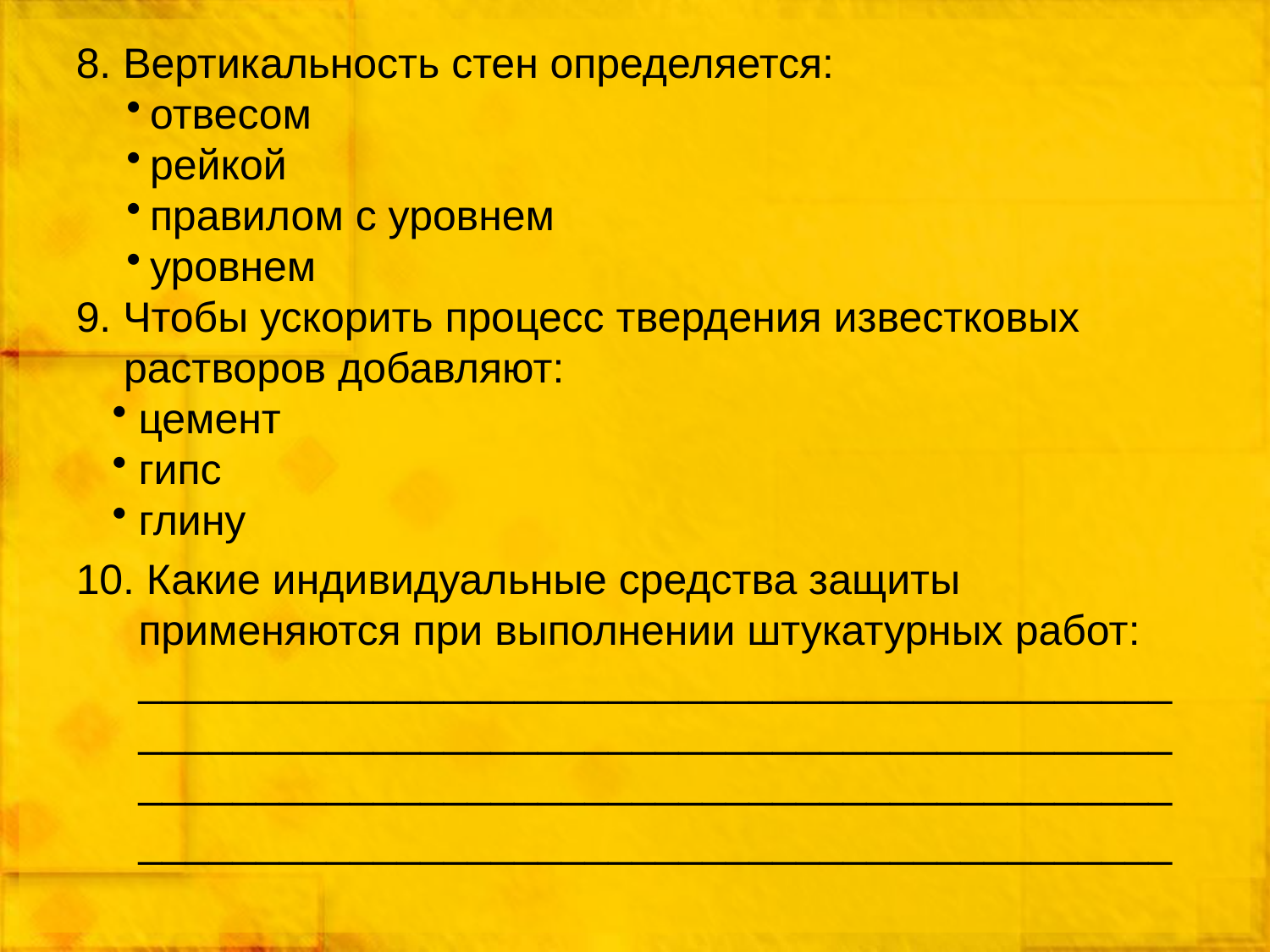

8. Вертикальность стен определяется:
отвесом
рейкой
правилом с уровнем
уровнем
9. Чтобы ускорить процесс твердения известковых растворов добавляют:
цемент
гипс
глину
10. Какие индивидуальные средства защиты применяются при выполнении штукатурных работ: ____________________________________________________________________________________________________________________________________
____________________________________________